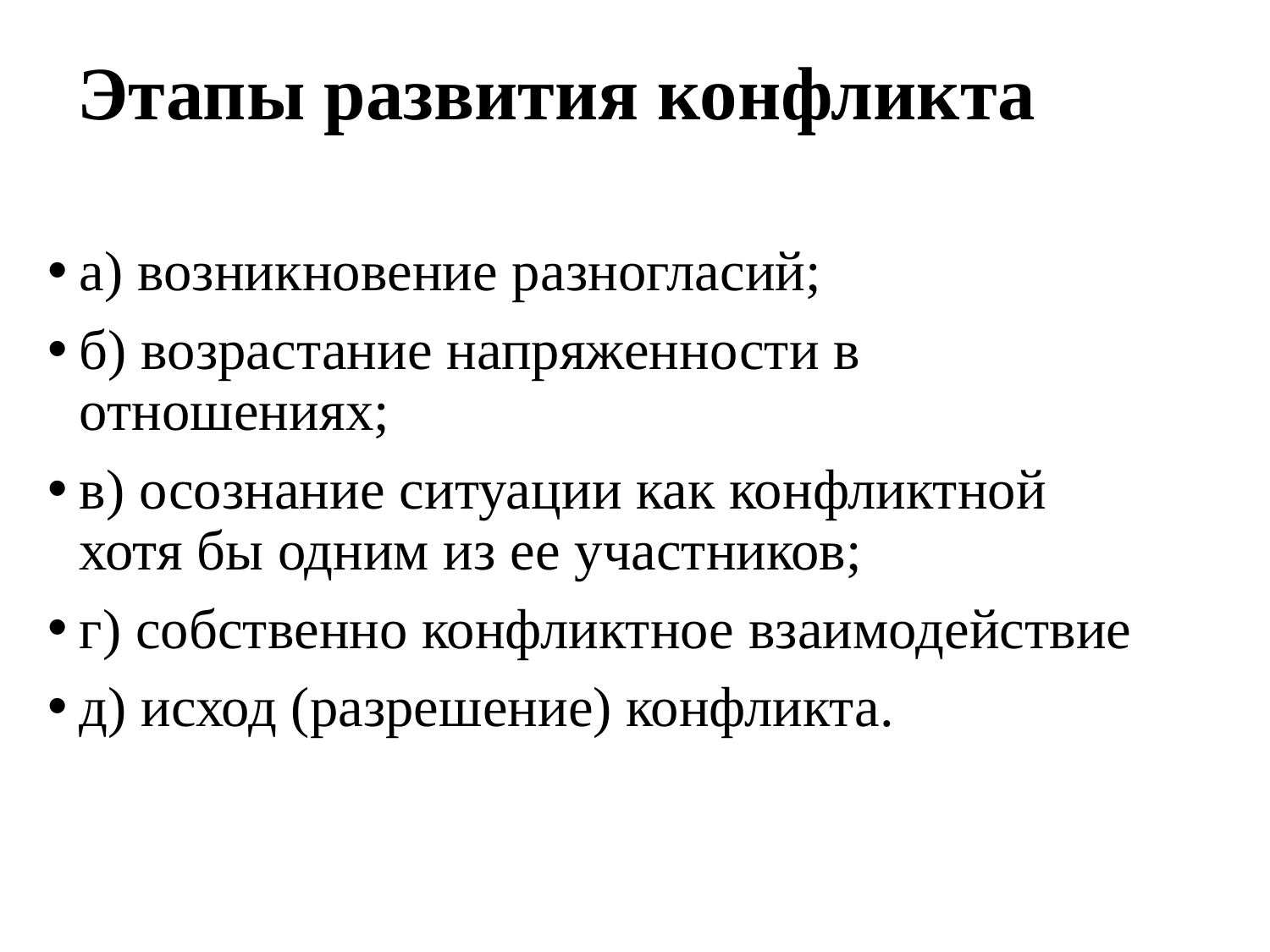

# Этапы развития конфликта
а) возникновение разногласий;
б) возрастание напряженности в отношениях;
в) осознание ситуации как конфликтной хотя бы одним из ее участников;
г) собственно конфликтное взаимодействие
д) исход (разрешение) конфликта.